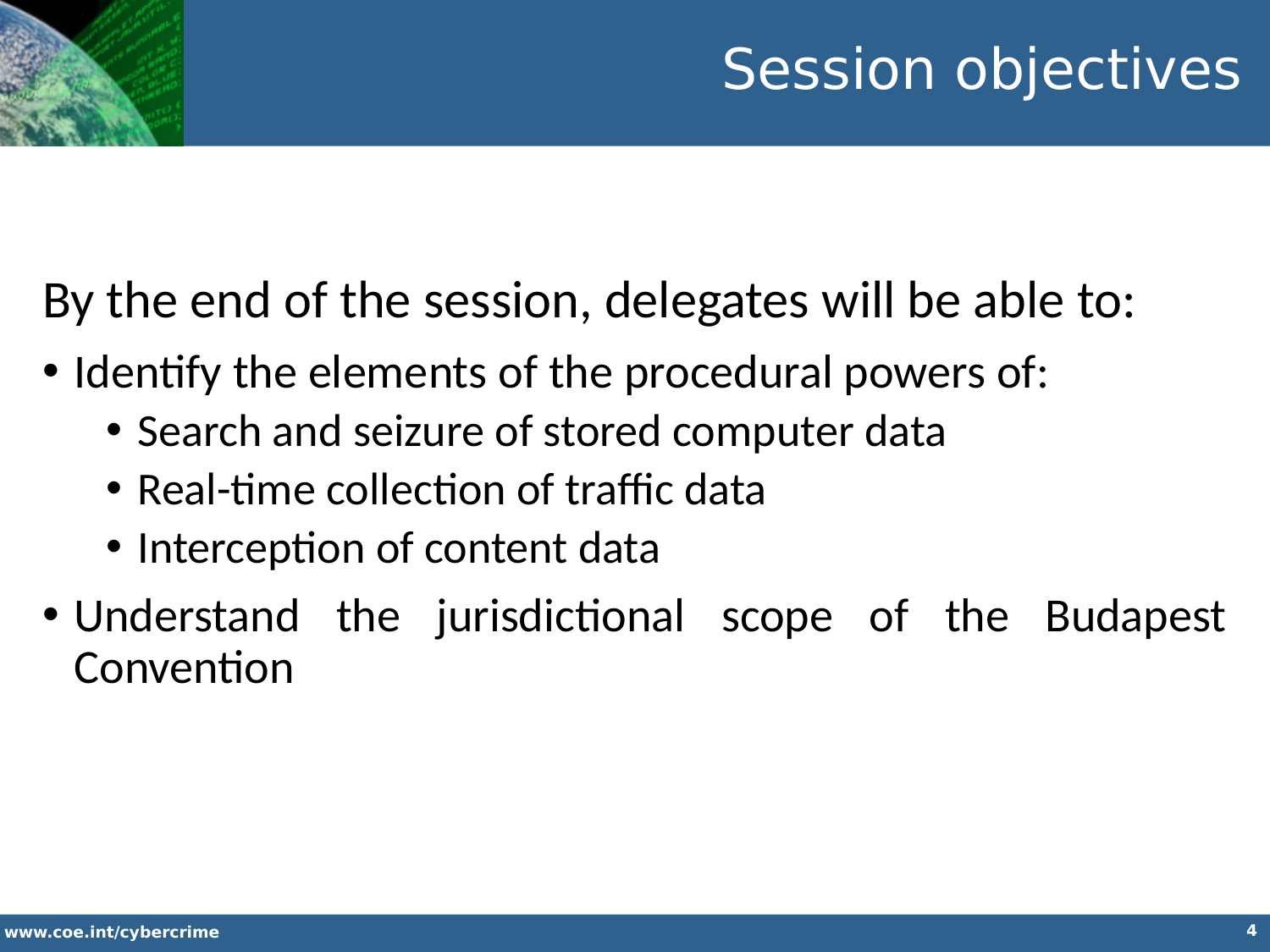

Session objectives
By the end of the session, delegates will be able to:
Identify the elements of the procedural powers of:
Search and seizure of stored computer data
Real-time collection of traffic data
Interception of content data
Understand the jurisdictional scope of the Budapest Convention